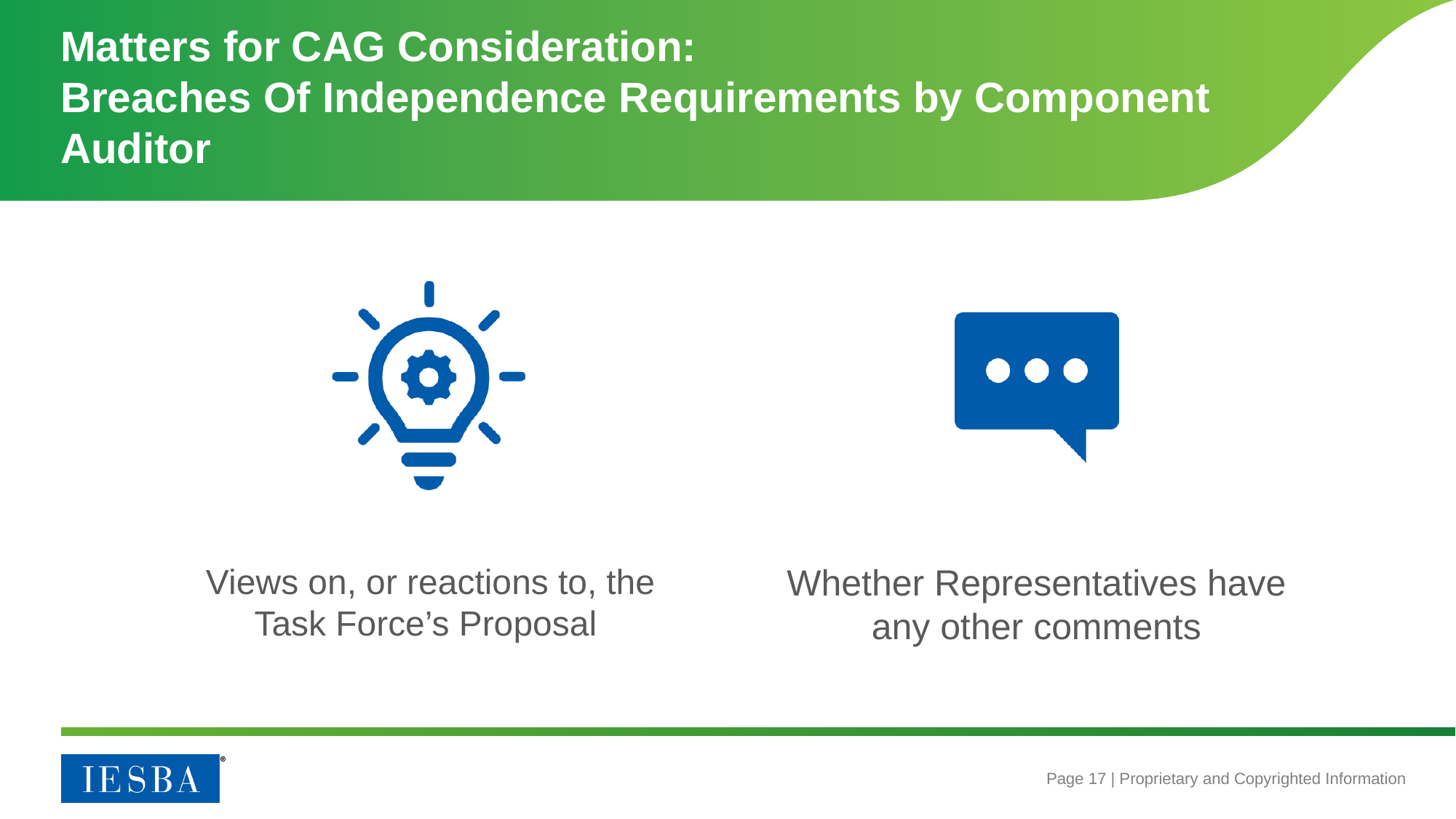

# Matters for CAG Consideration: Breaches Of Independence Requirements by Component Auditor
Views on, or reactions to, the Task Force’s Proposal
Whether Representatives have any other comments